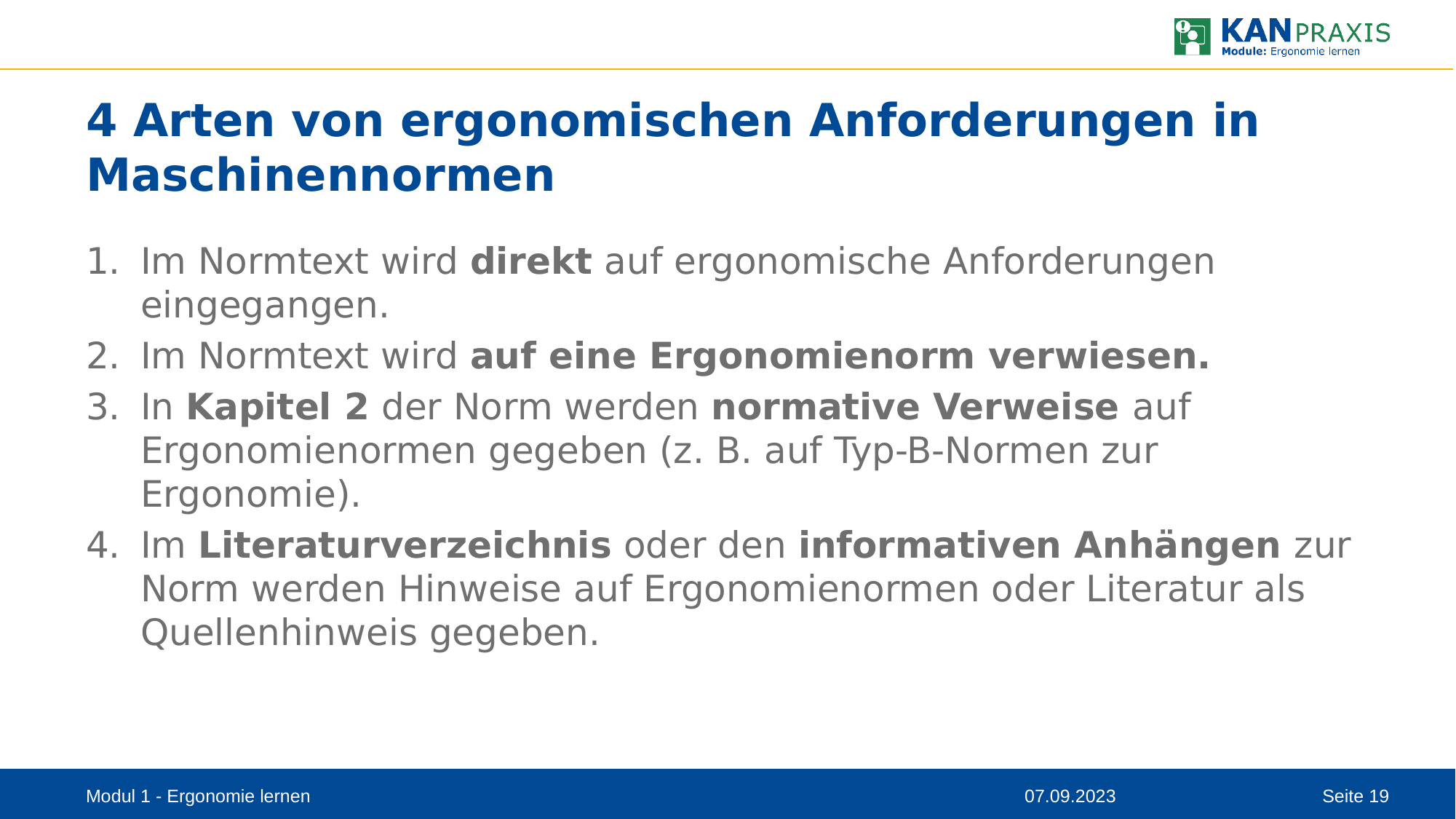

# 4 Arten von ergonomischen Anforderungen in Maschinennormen
Im Normtext wird direkt auf ergonomische Anforderungen eingegangen.
Im Normtext wird auf eine Ergonomienorm verwiesen.
In Kapitel 2 der Norm werden normative Verweise auf Ergonomienormen gegeben (z. B. auf Typ-B-Normen zur Ergonomie).
Im Literaturverzeichnis oder den informativen Anhängen zur Norm werden Hinweise auf Ergonomienormen oder Literatur als Quellenhinweis gegeben.
Modul 1 - Ergonomie lernen
07.09.2023
Seite 19